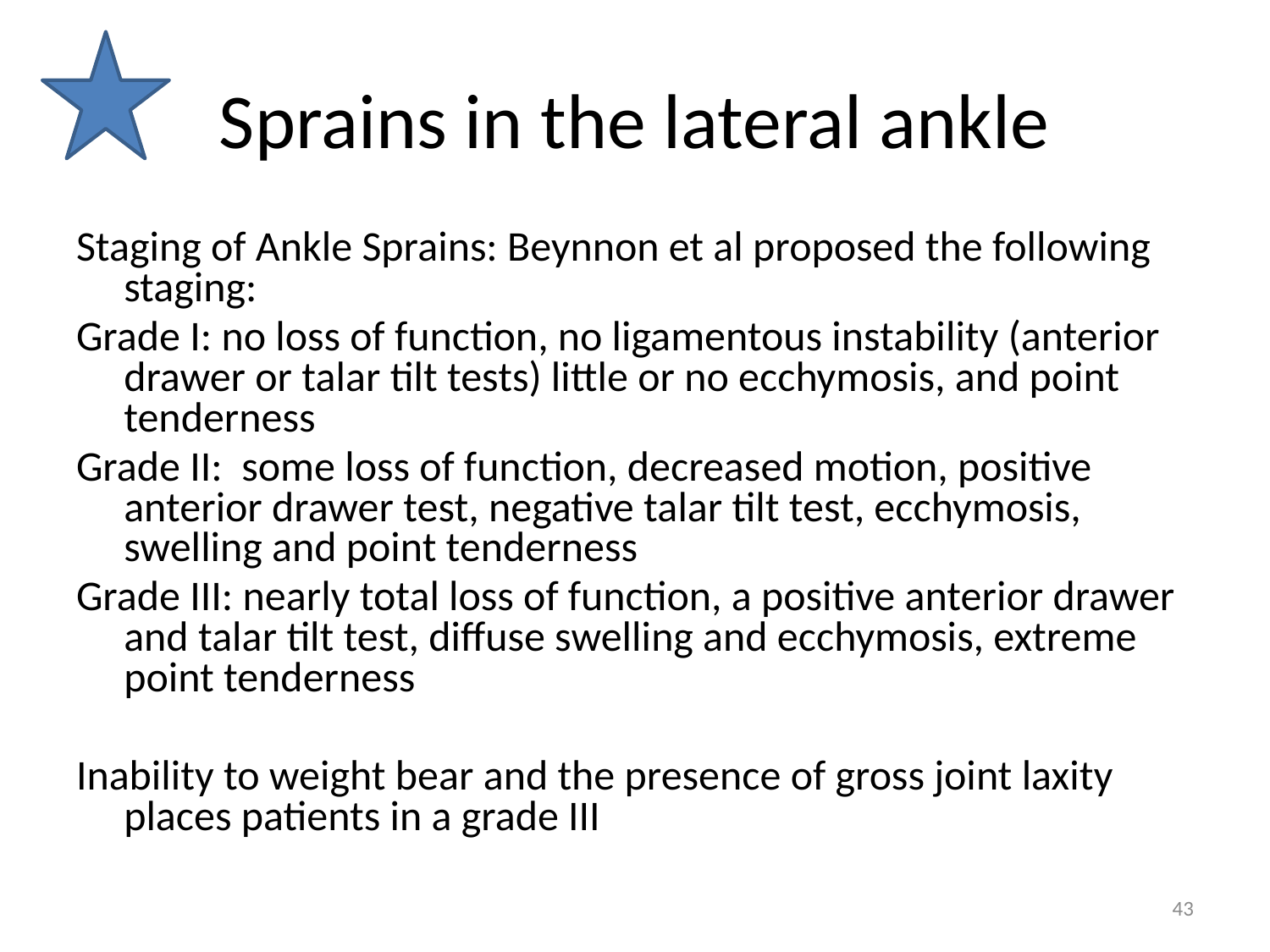

# Sprains in the lateral ankle
Staging of Ankle Sprains: Beynnon et al proposed the following staging:
Grade I: no loss of function, no ligamentous instability (anterior drawer or talar tilt tests) little or no ecchymosis, and point tenderness
Grade II:  some loss of function, decreased motion, positive anterior drawer test, negative talar tilt test, ecchymosis, swelling and point tenderness
Grade III: nearly total loss of function, a positive anterior drawer and talar tilt test, diffuse swelling and ecchymosis, extreme point tenderness

Inability to weight bear and the presence of gross joint laxity places patients in a grade III

43